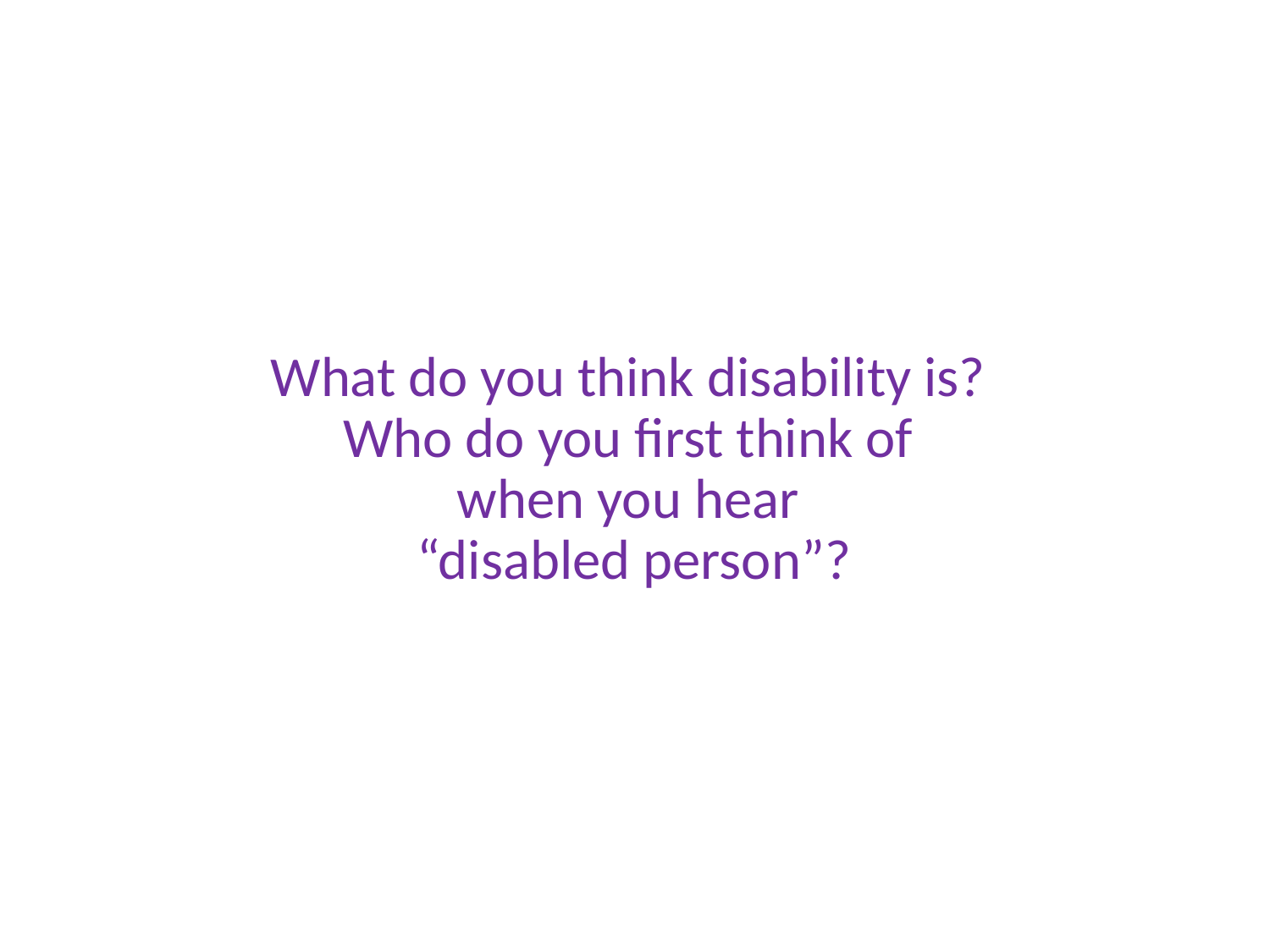

# What do you think disability is? Who do you first think of when you hear “disabled person”?